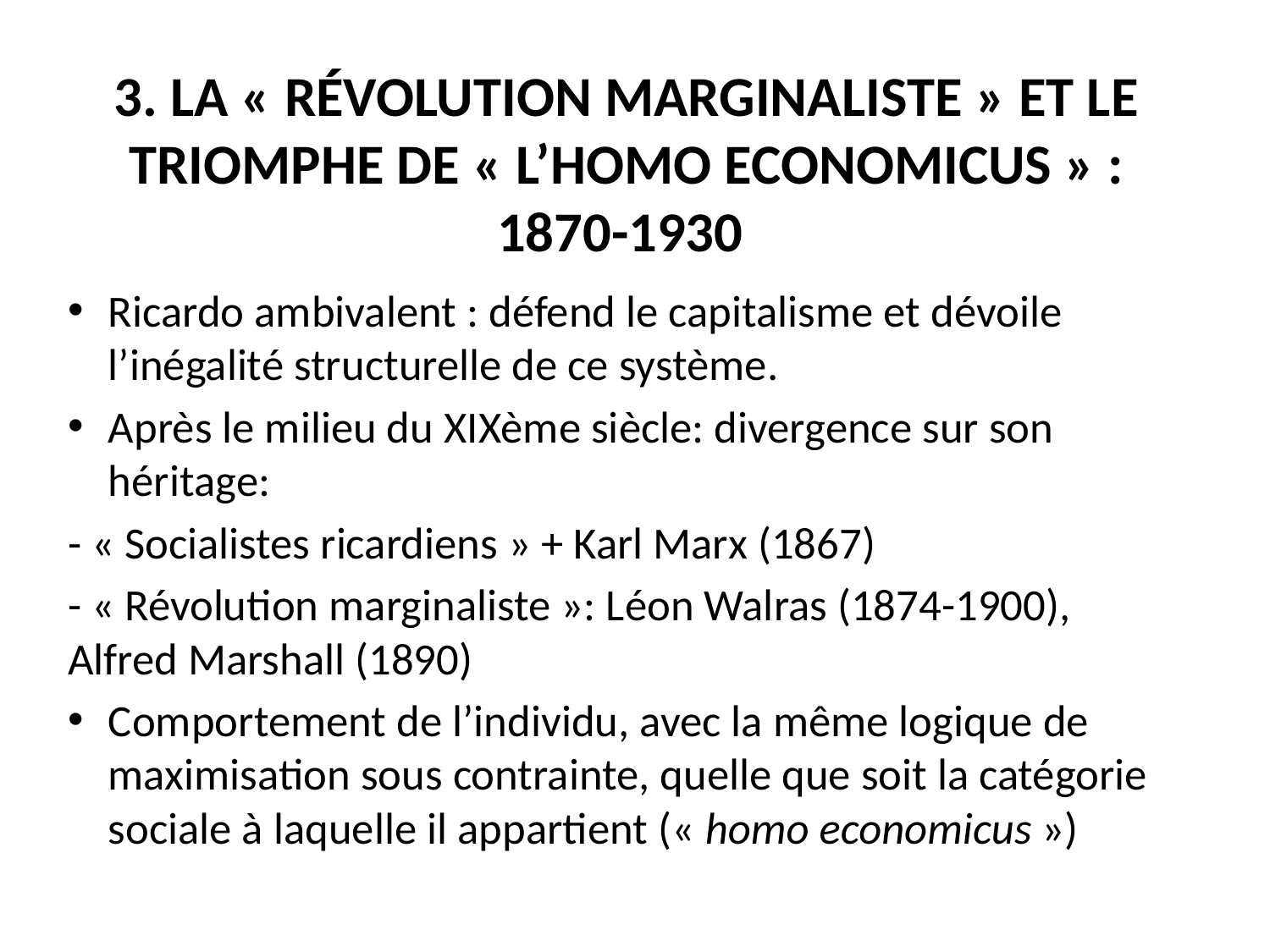

# 3. LA « RÉVOLUTION MARGINALISTE » ET LE TRIOMPHE DE « L’HOMO ECONOMICUS » : 1870-1930
Ricardo ambivalent : défend le capitalisme et dévoile l’inégalité structurelle de ce système.
Après le milieu du XIXème siècle: divergence sur son héritage:
- « Socialistes ricardiens » + Karl Marx (1867)
- « Révolution marginaliste »: Léon Walras (1874-1900), Alfred Marshall (1890)
Comportement de l’individu, avec la même logique de maximisation sous contrainte, quelle que soit la catégorie sociale à laquelle il appartient (« homo economicus »)